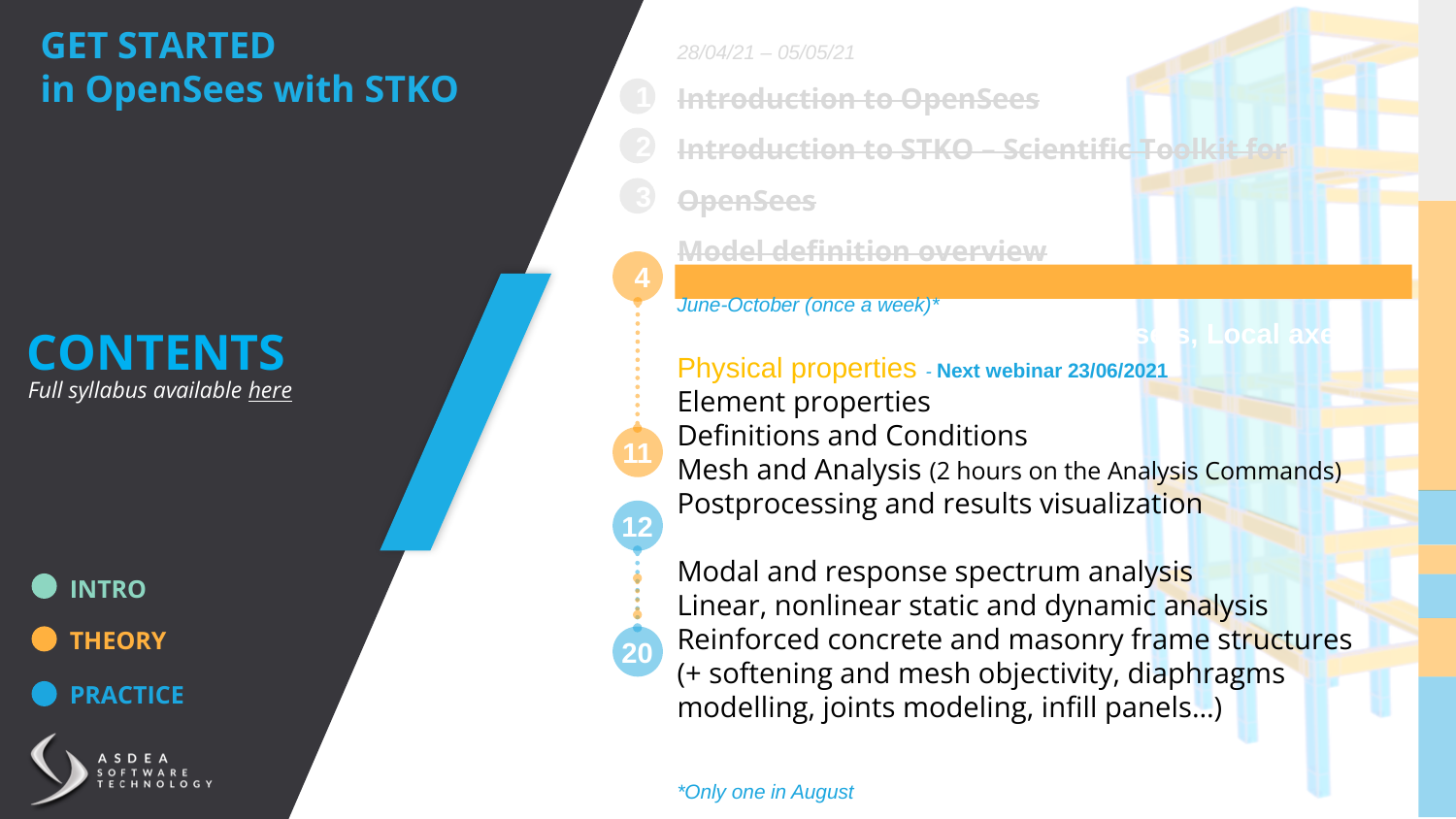

GET STARTED
in OpenSees with STKO
28/04/21 – 05/05/21
Introduction to OpenSees
Introduction to STKO – Scientific Toolkit for OpenSees
Model definition overview
June-October (once a week)*
Geometry, Interactions, Selection sets, Local axes Physical properties - Next webinar 23/06/2021
Element properties
Definitions and Conditions
Mesh and Analysis (2 hours on the Analysis Commands)
Postprocessing and results visualization

Modal and response spectrum analysis
Linear, nonlinear static and dynamic analysis
Reinforced concrete and masonry frame structures
(+ softening and mesh objectivity, diaphragms modelling, joints modeling, infill panels…)

1
2
3

4

CONTENTS
Full syllabus available here

11

12

INTRO

THEORY

20
PRACTICE

*Only one in August